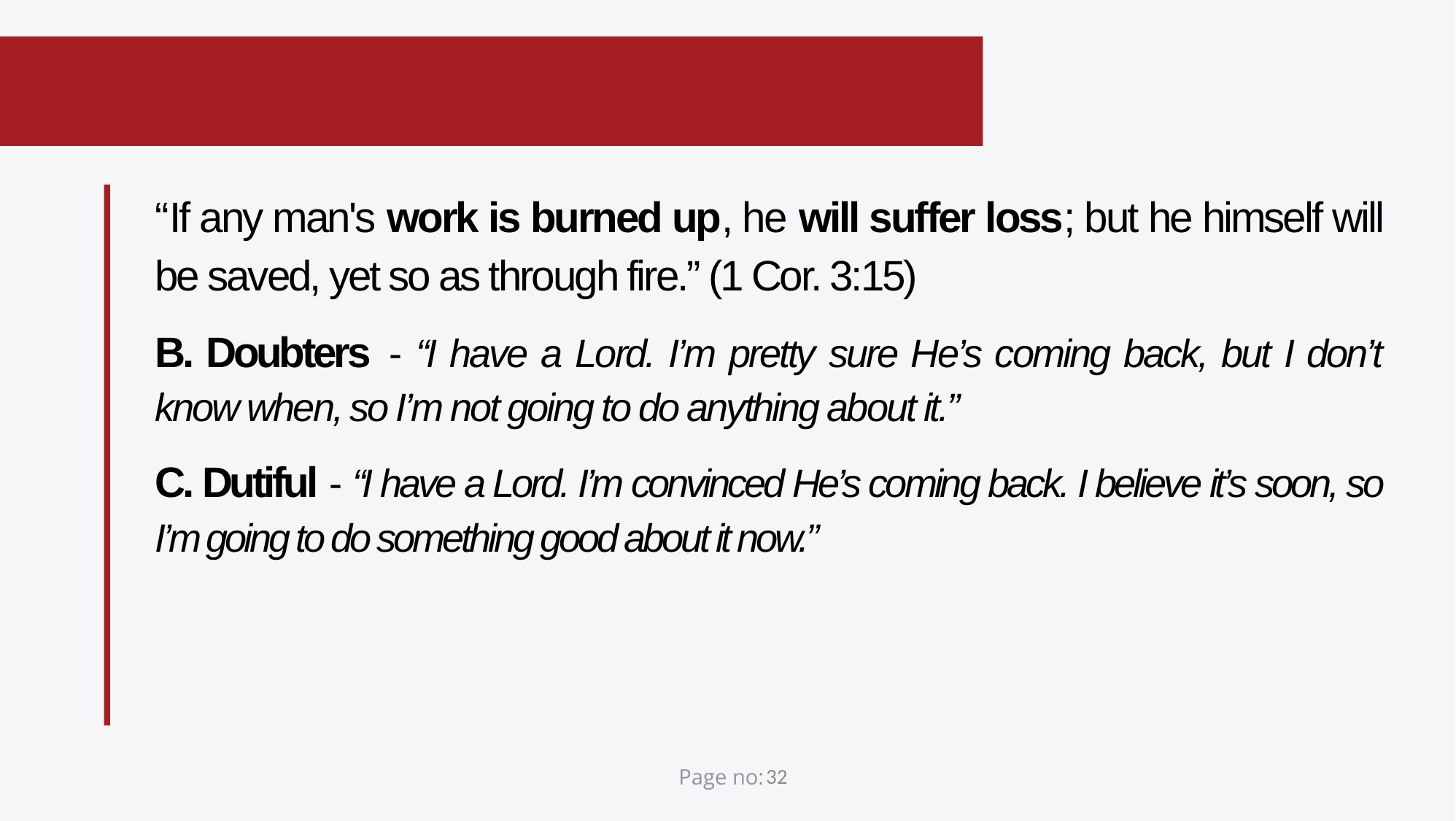

“If any man's work is burned up, he will suffer loss; but he himself will be saved, yet so as through fire.” (1 Cor. 3:15)
B. Doubters - “I have a Lord. I’m pretty sure He’s coming back, but I don’t know when, so I’m not going to do anything about it.”
C. Dutiful - “I have a Lord. I’m convinced He’s coming back. I believe it’s soon, so I’m going to do something good about it now.”